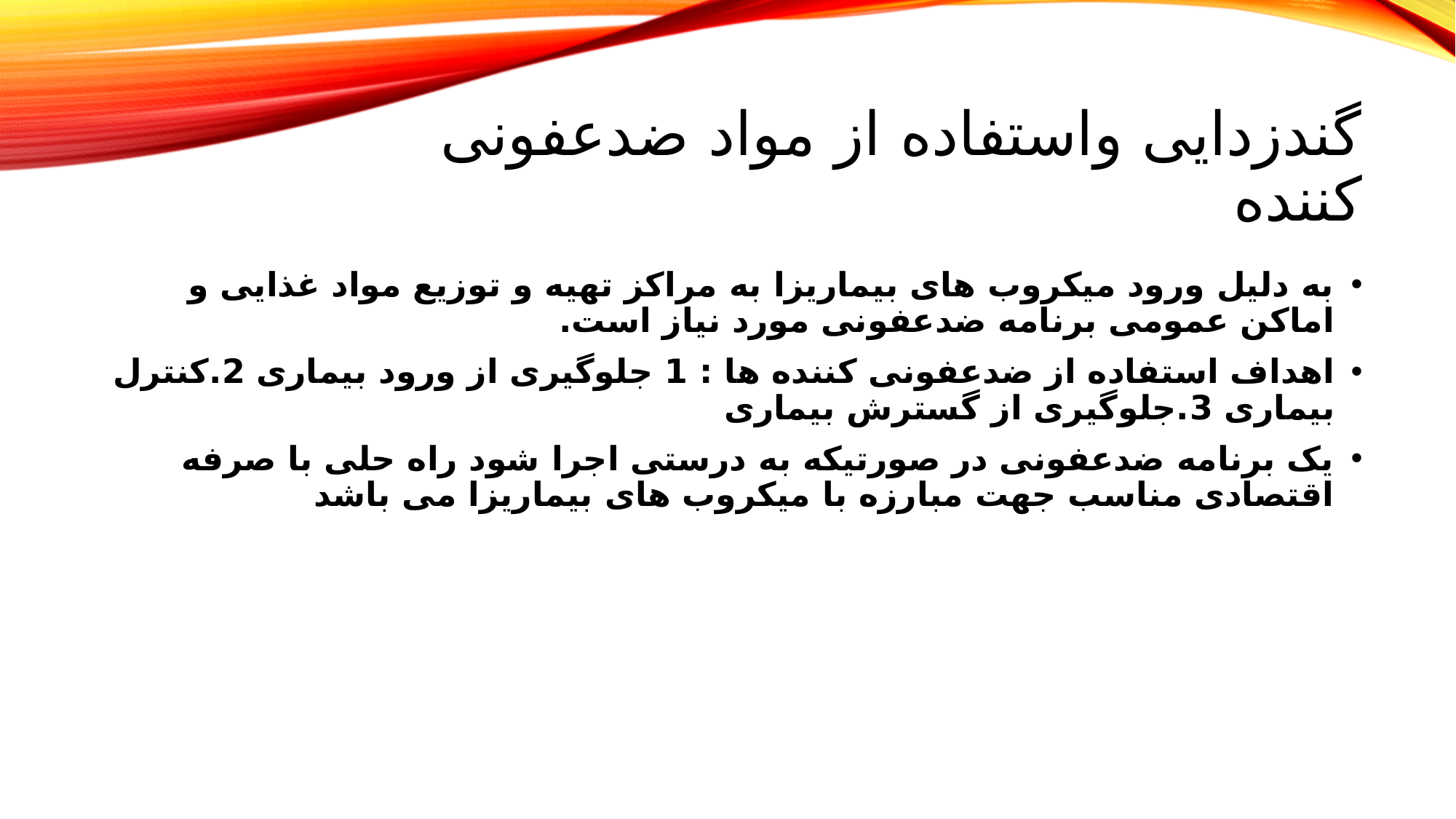

# گندزدایی واستفاده از مواد ضدعفونی کننده
به دلیل ورود میکروب های بیماریزا به مراکز تهیه و توزیع مواد غذایی و اماکن عمومی برنامه ضدعفونی مورد نیاز است.
اهداف استفاده از ضدعفونی کننده ها : 1 جلوگیری از ورود بیماری 2.کنترل بیماری 3.جلوگیری از گسترش بیماری
یک برنامه ضدعفونی در صورتیکه به درستی اجرا شود راه حلی با صرفه اقتصادی مناسب جهت مبارزه با میکروب های بیماریزا می باشد